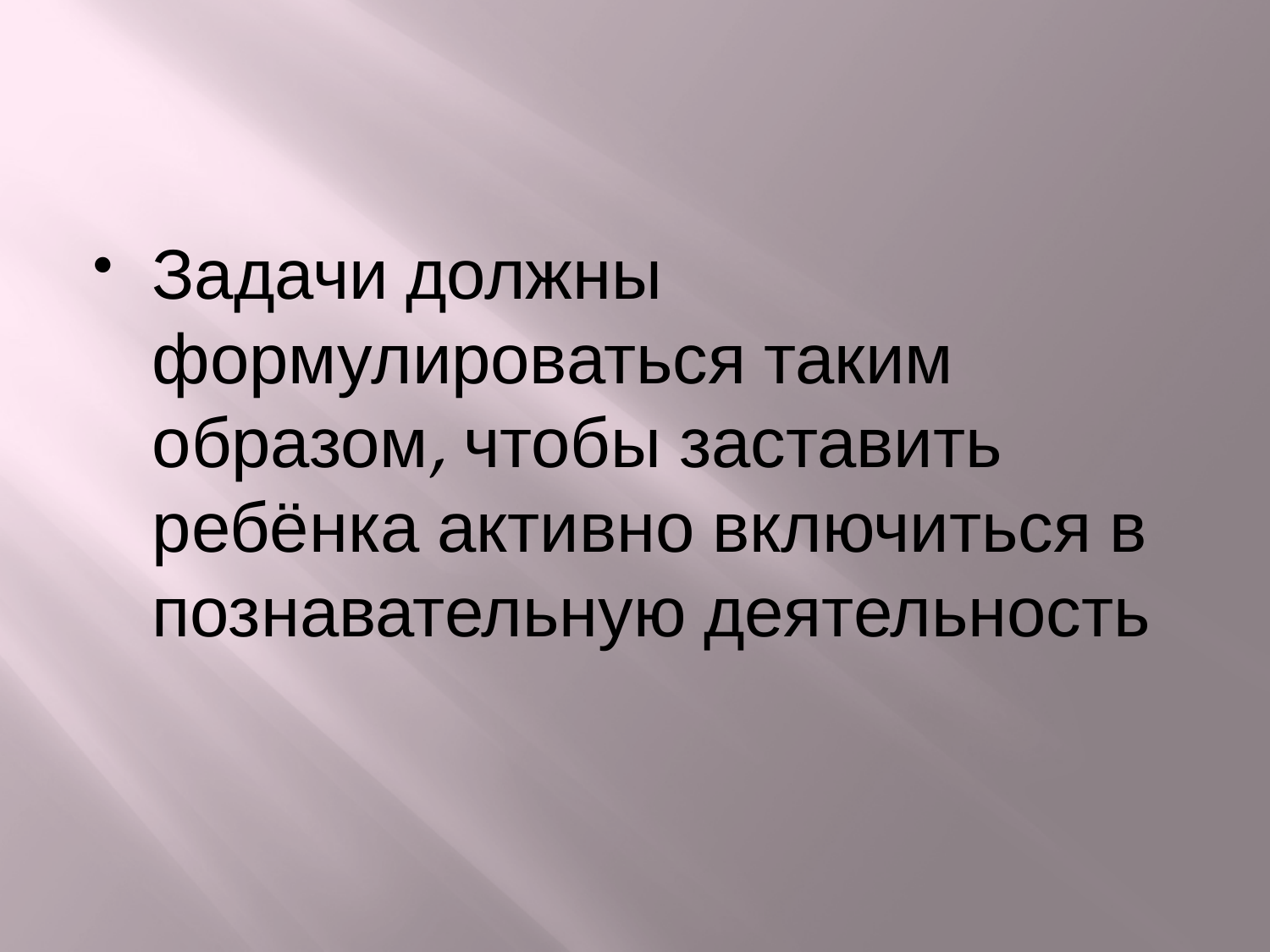

#
Задачи должны формулироваться таким образом, чтобы заставить ребёнка активно включиться в познавательную деятельность